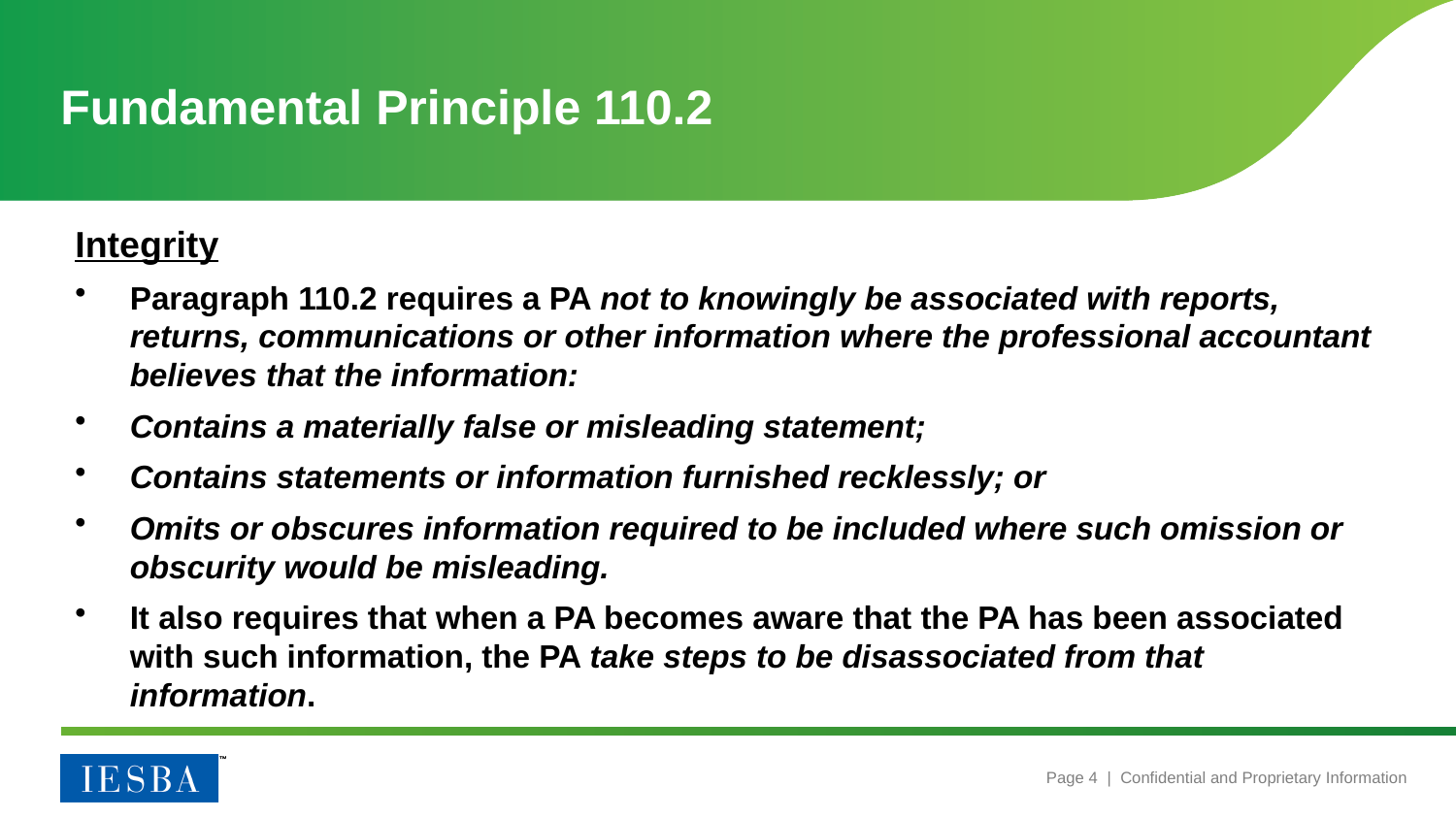

# Fundamental Principle 110.2
Integrity
Paragraph 110.2 requires a PA not to knowingly be associated with reports, returns, communications or other information where the professional accountant believes that the information:
Contains a materially false or misleading statement;
Contains statements or information furnished recklessly; or
Omits or obscures information required to be included where such omission or obscurity would be misleading.
It also requires that when a PA becomes aware that the PA has been associated with such information, the PA take steps to be disassociated from that information.